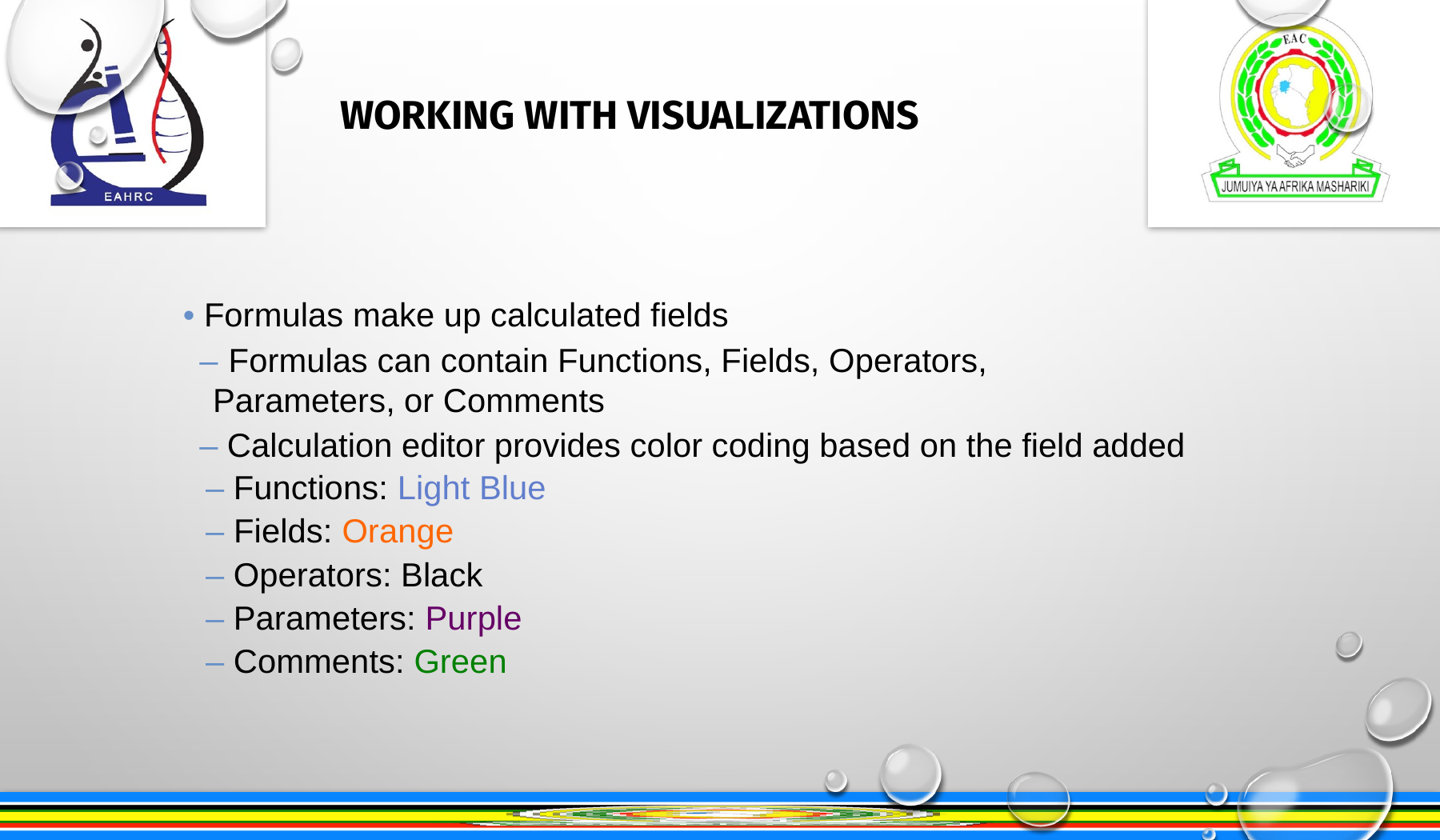

WORKING WITH VISUALIZATIONS

• Formulas make up calculated fields
– Formulas can contain Functions, Fields, Operators, Parameters, or Comments
– Calculation editor provides color coding based on the field added
– Functions: Light Blue
– Fields: Orange
– Operators: Black
– Parameters: Purple
– Comments: Green